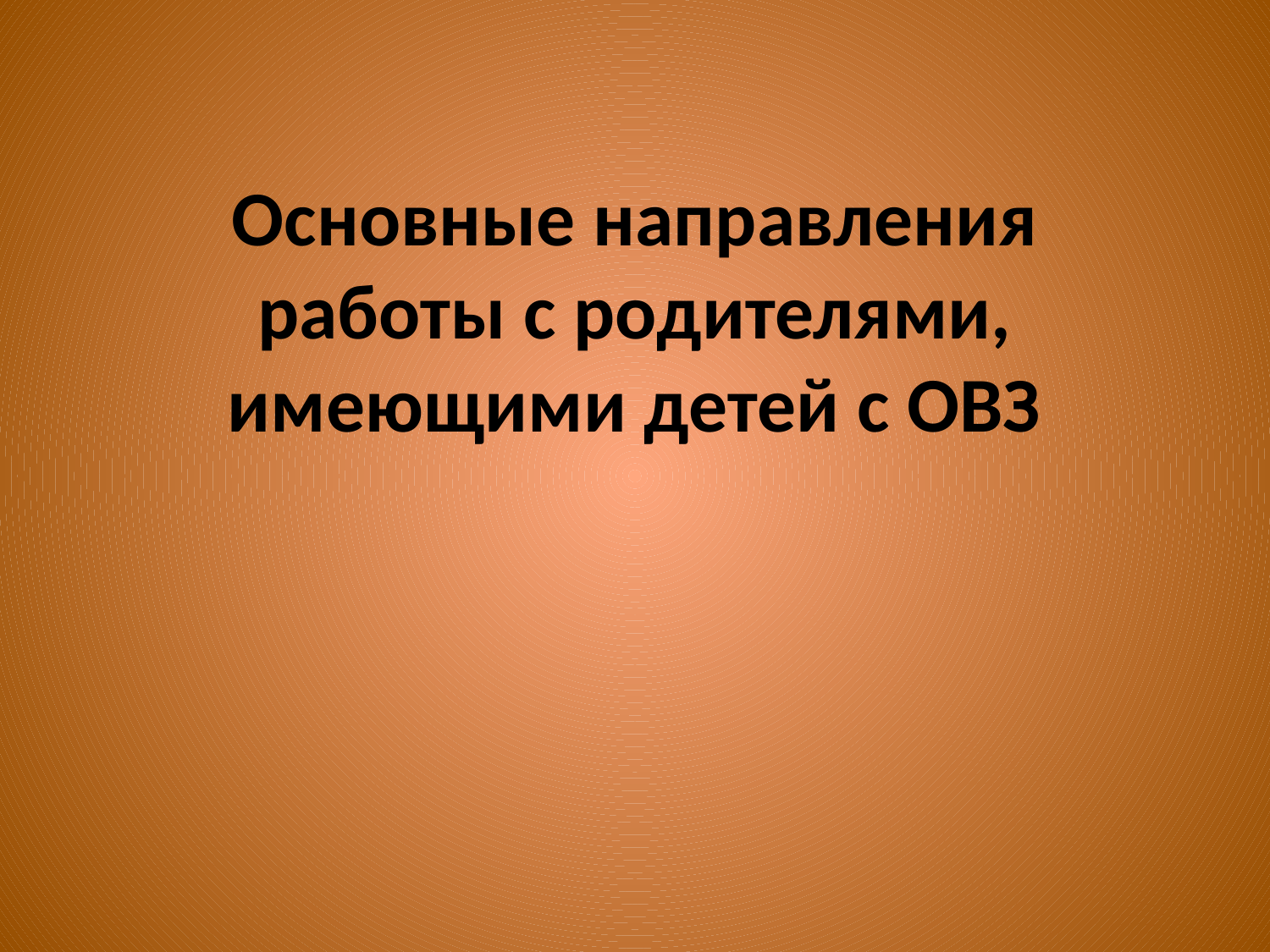

# Основные направления работы с родителями, имеющими детей с ОВЗ